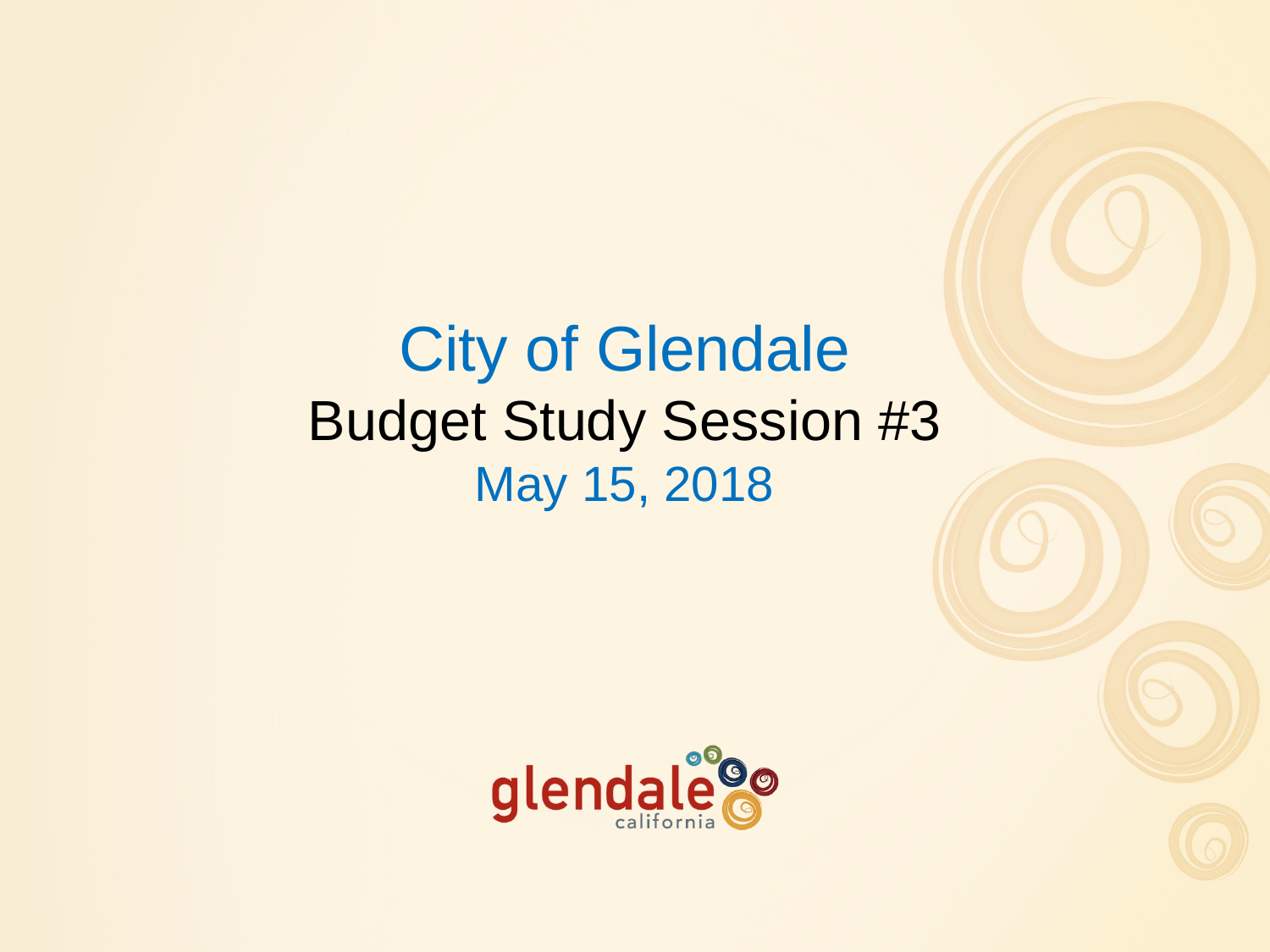

City of Glendale
Budget Study Session #3
May 15, 2018